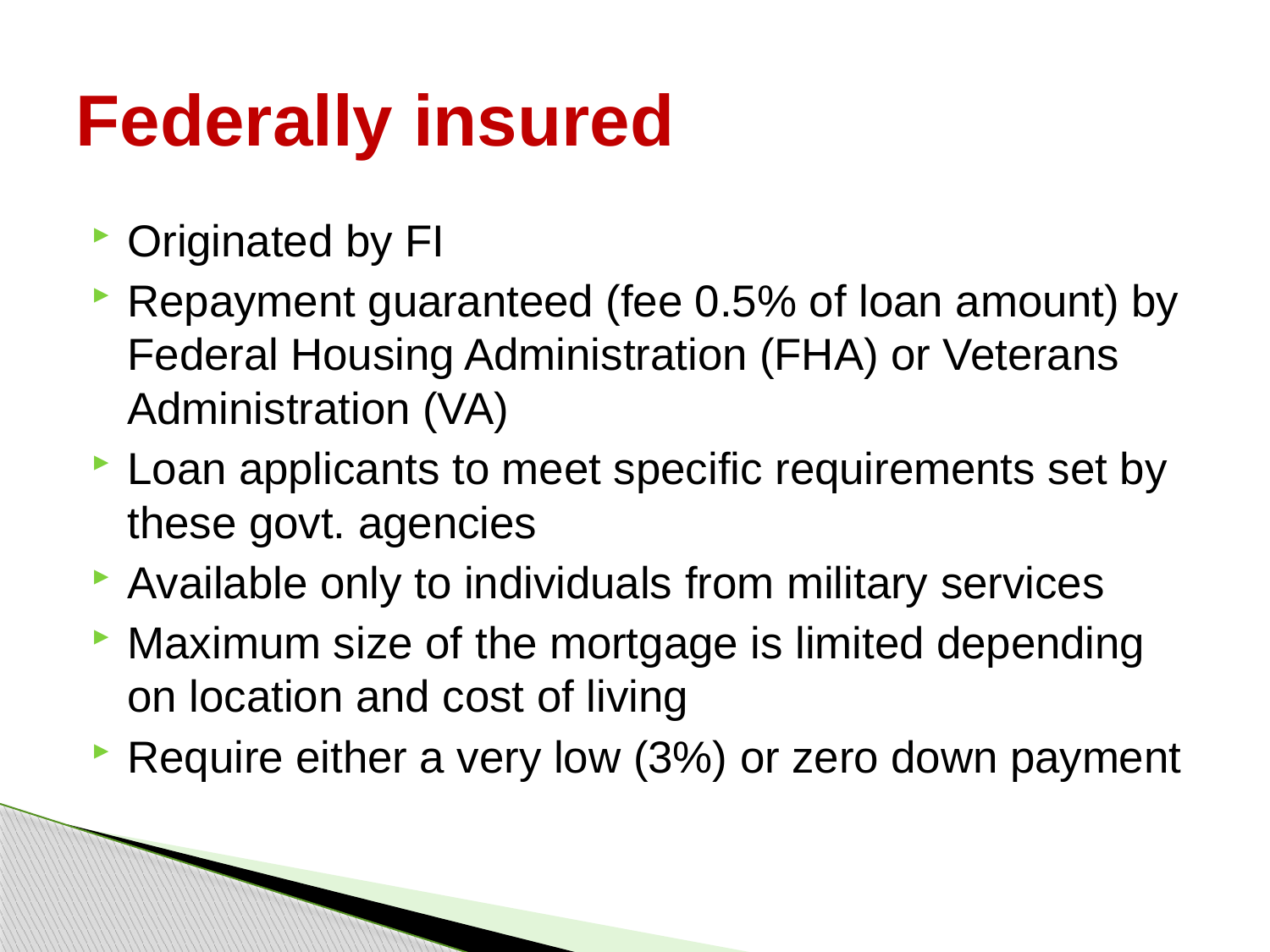

# Federally insured
Originated by FI
Repayment guaranteed (fee 0.5% of loan amount) by Federal Housing Administration (FHA) or Veterans Administration (VA)
Loan applicants to meet specific requirements set by these govt. agencies
Available only to individuals from military services
Maximum size of the mortgage is limited depending on location and cost of living
Require either a very low (3%) or zero down payment